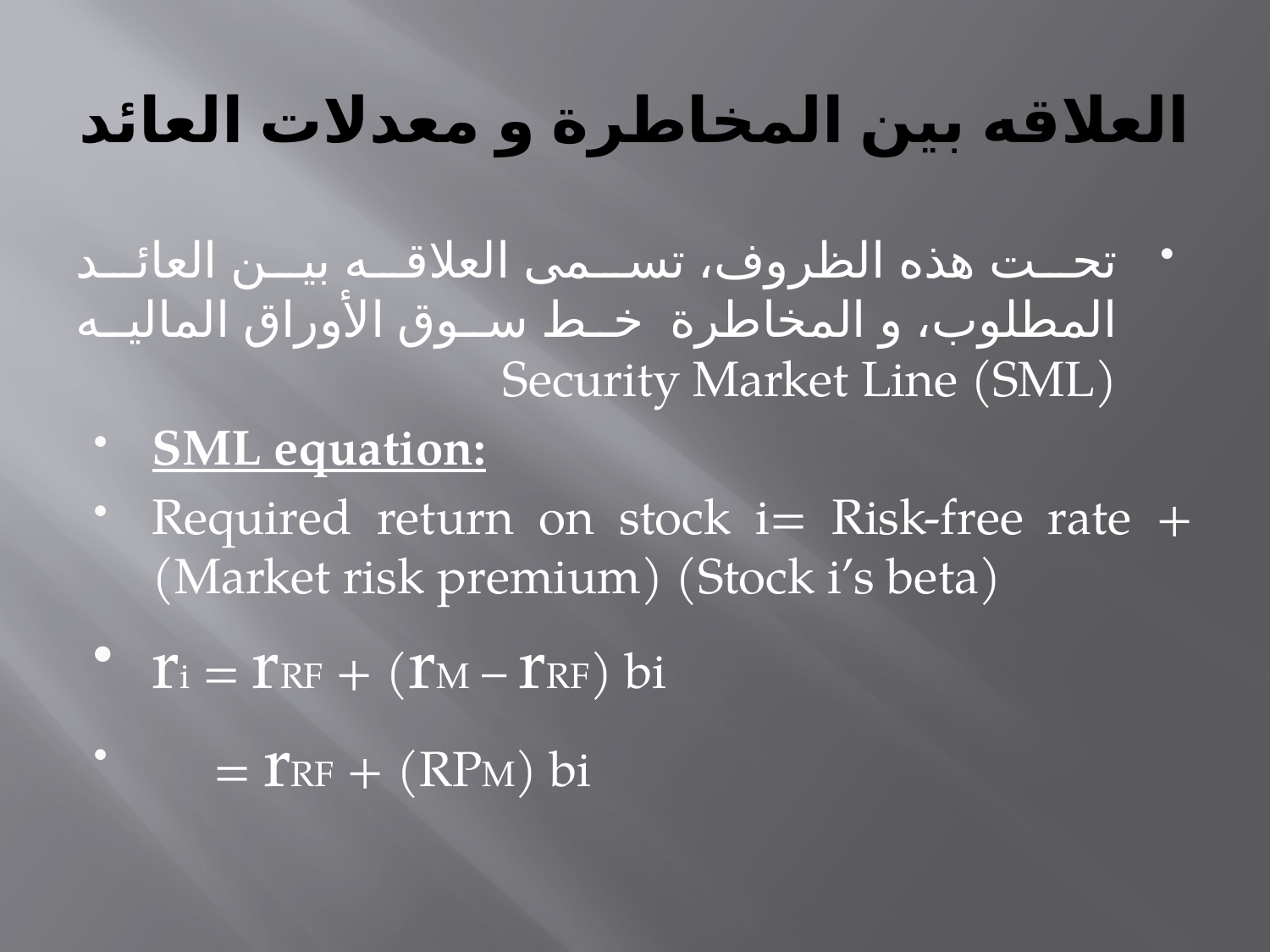

# العلاقه بين المخاطرة و معدلات العائد
تحت هذه الظروف، تسمى العلاقه بين العائد المطلوب، و المخاطرة  خط سوق الأوراق الماليه Security Market Line (SML)
SML equation:
Required return on stock i= Risk-free rate + (Market risk premium) (Stock i’s beta)
ri = rRF + (rM – rRF) bi
     = rRF + (RPM) bi